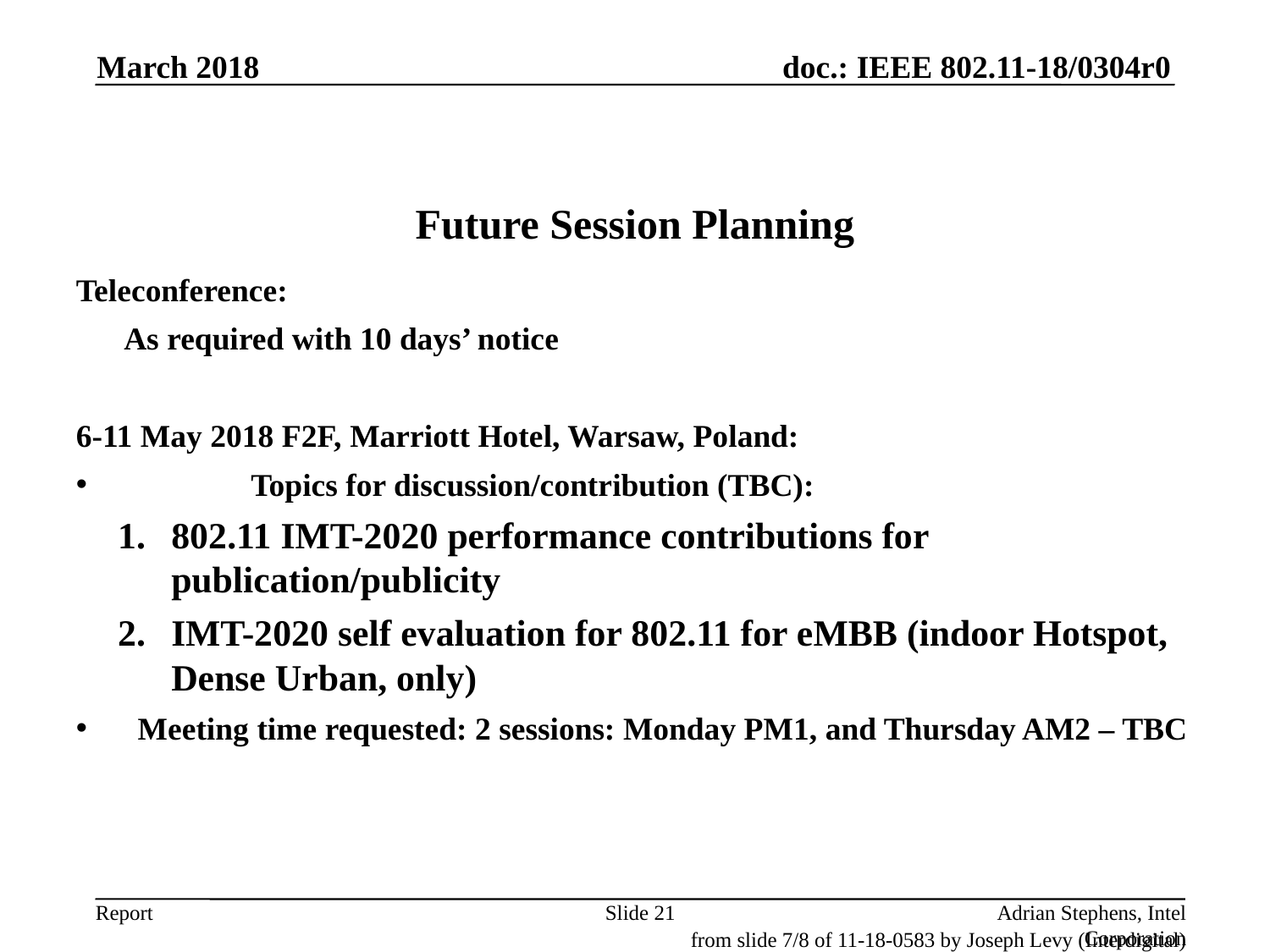

March 2018
Future Session Planning
Teleconference:
	As required with 10 days’ notice

6-11 May 2018 F2F, Marriott Hotel, Warsaw, Poland:
	Topics for discussion/contribution (TBC):
802.11 IMT-2020 performance contributions for publication/publicity
IMT-2020 self evaluation for 802.11 for eMBB (indoor Hotspot, Dense Urban, only)
 Meeting time requested: 2 sessions: Monday PM1, and Thursday AM2 – TBC

Slide 21
Adrian Stephens, Intel Corporation
from slide 7/8 of 11-18-0583 by Joseph Levy (Interdigital)